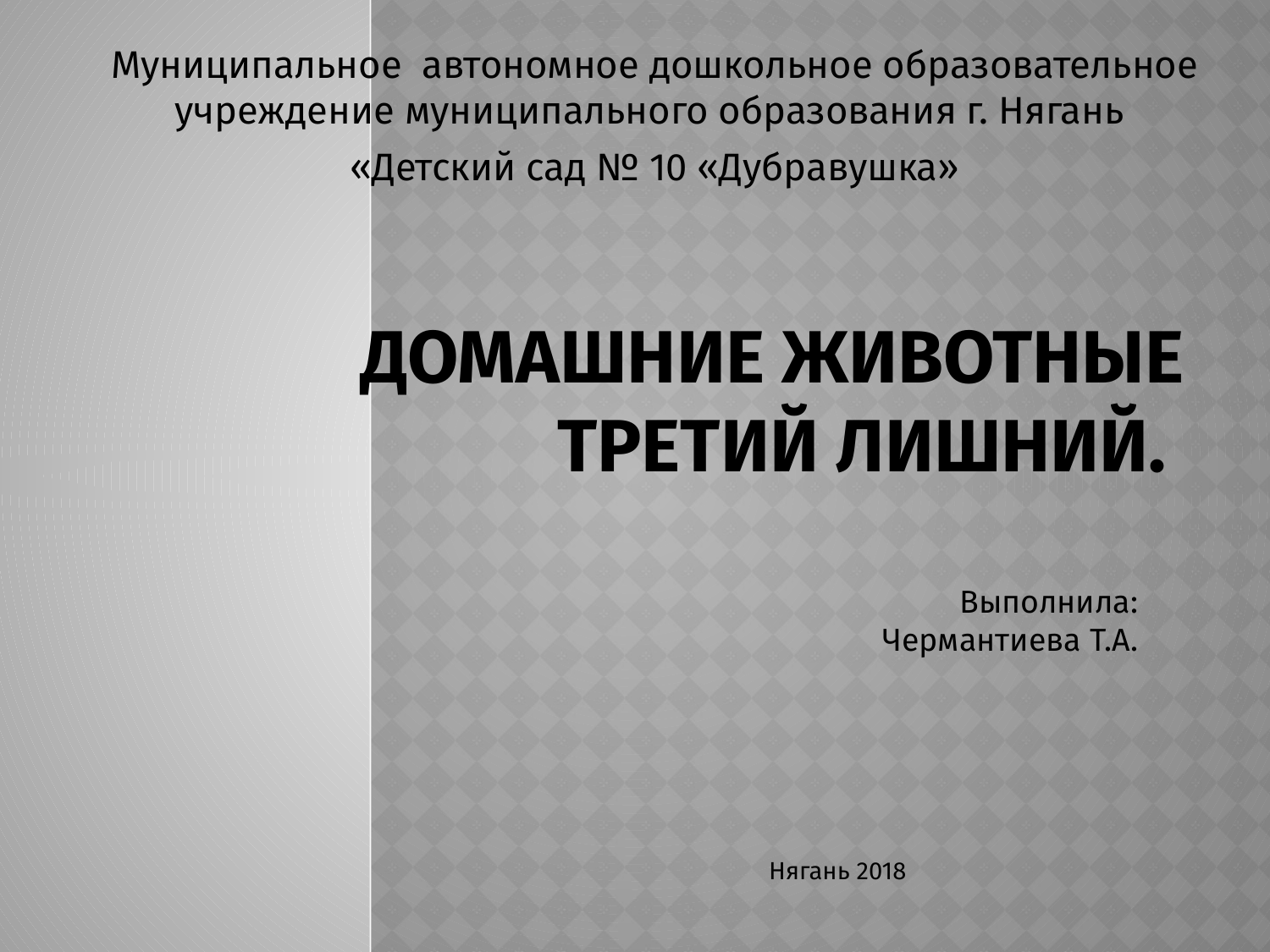

Муниципальное  автономное дошкольное образовательное учреждение муниципального образования г. Нягань
«Детский сад № 10 «Дубравушка»

# домашние животные Третий лишний.
Выполнила:
		Чермантиева Т.А.

 Нягань 2018